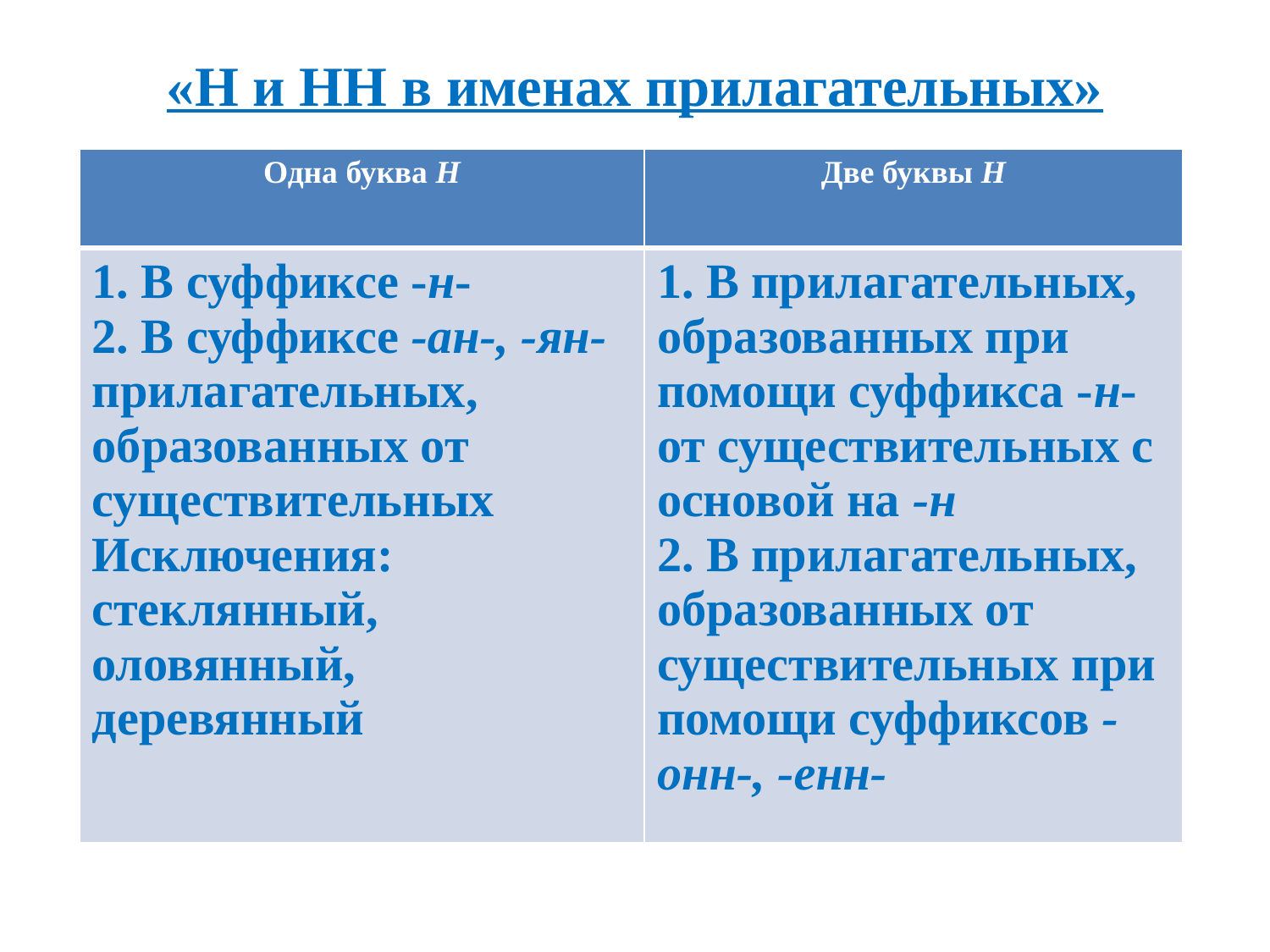

# «Н и НН в именах прилагательных»
| Одна буква Н | Две буквы Н |
| --- | --- |
| 1. В суффиксе -н- 2. В суффиксе -ан-, -ян- прилагательных, образованных от существительных Исключения: стеклянный, оловянный, деревянный | 1. В прилагательных, образованных при помощи суффикса -н- от существительных с основой на -н 2. В прилагательных, образованных от существительных при помощи суффиксов -онн-, -енн- |